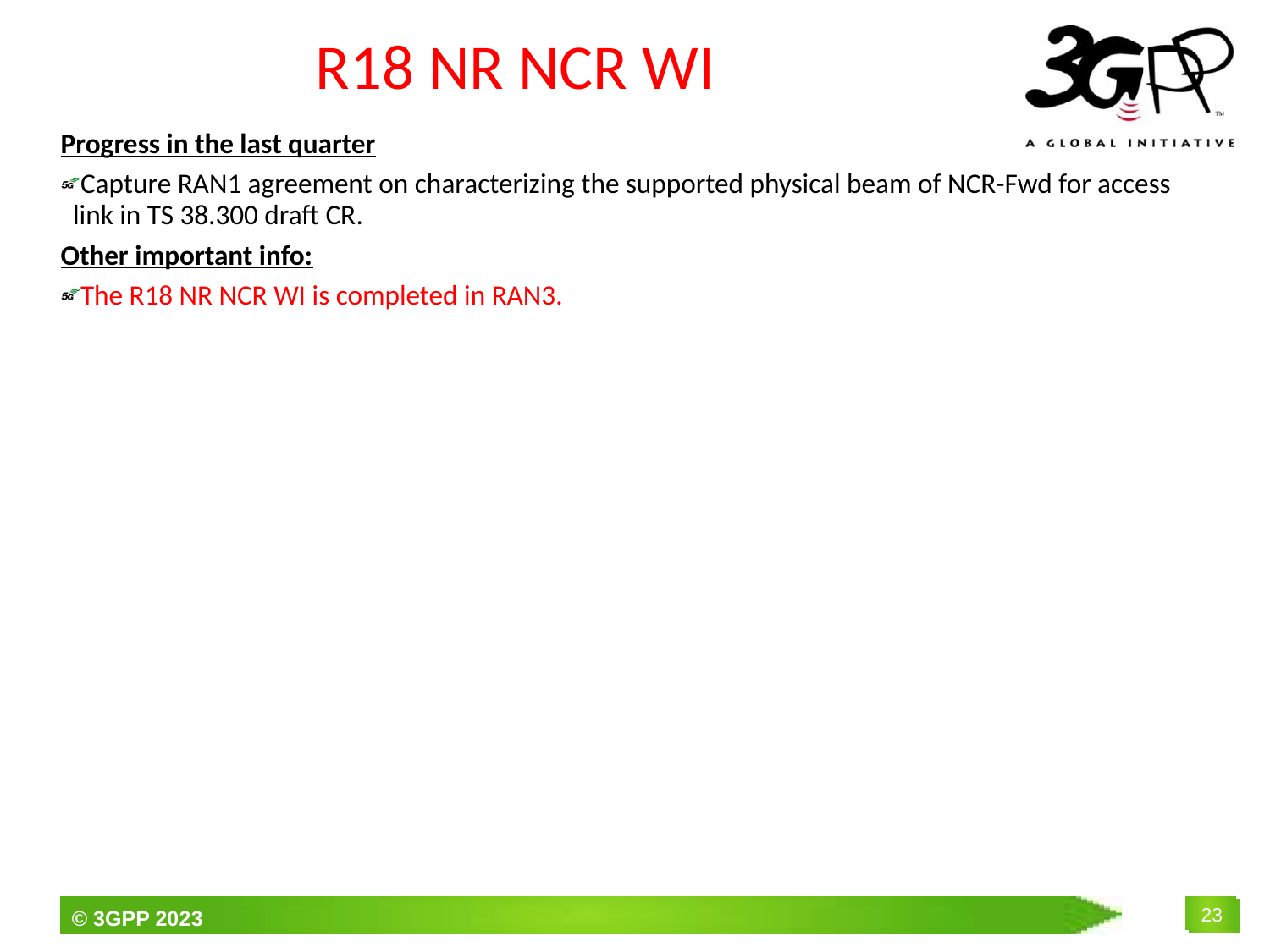

# R18 NR NCR WI
Progress in the last quarter
Capture RAN1 agreement on characterizing the supported physical beam of NCR-Fwd for access link in TS 38.300 draft CR.
Other important info:
The R18 NR NCR WI is completed in RAN3.

23